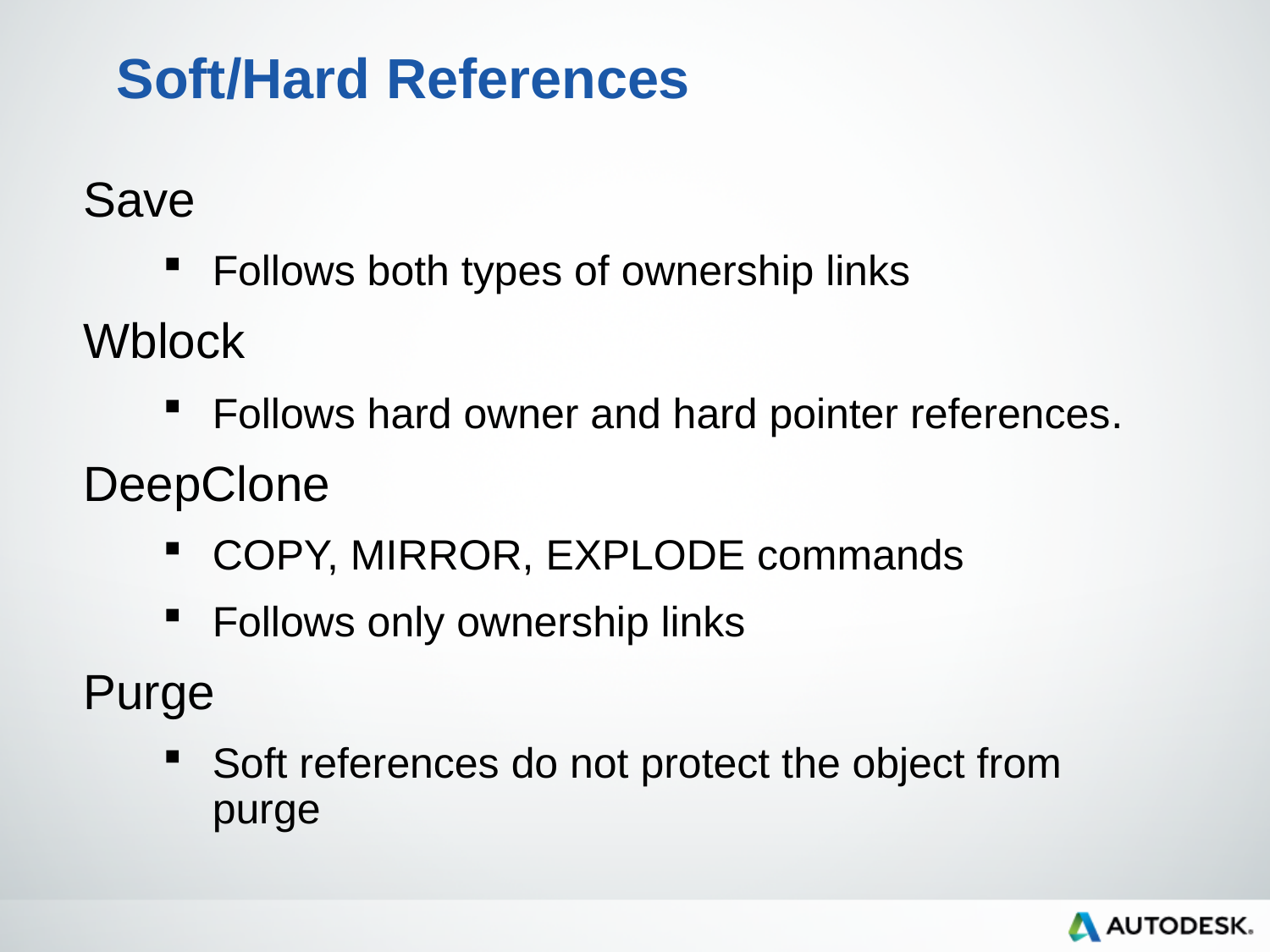

# Soft/Hard References
Save
Follows both types of ownership links
Wblock
Follows hard owner and hard pointer references.
DeepClone
COPY, MIRROR, EXPLODE commands
Follows only ownership links
Purge
Soft references do not protect the object from purge